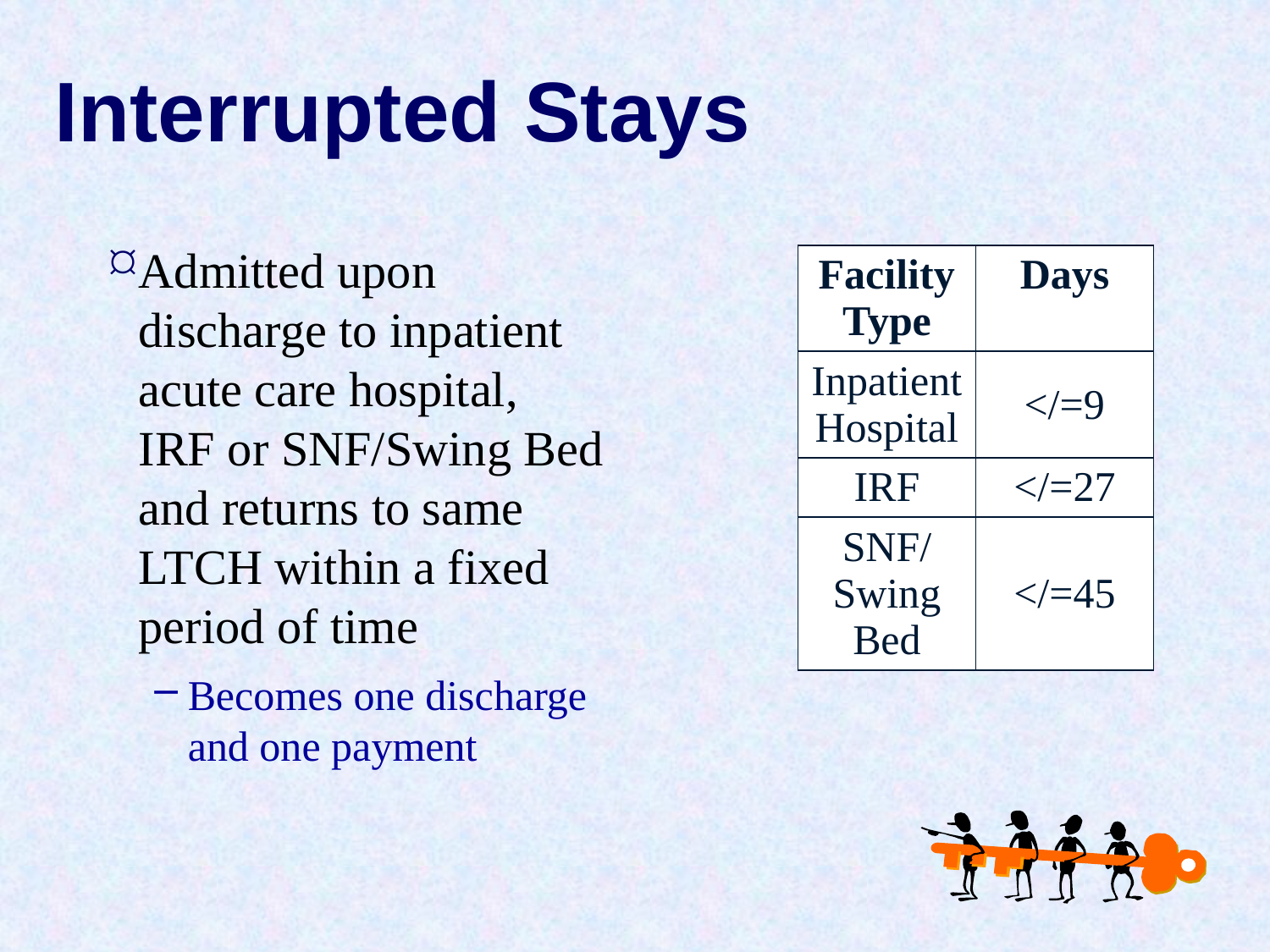

# Interrupted Stays
Admitted upon discharge to inpatient acute care hospital, IRF or SNF/Swing Bed and returns to same LTCH within a fixed period of time
Becomes one discharge and one payment
| Facility Type | Days |
| --- | --- |
| Inpatient Hospital | </=9 |
| IRF | </=27 |
| SNF/Swing Bed | </=45 |